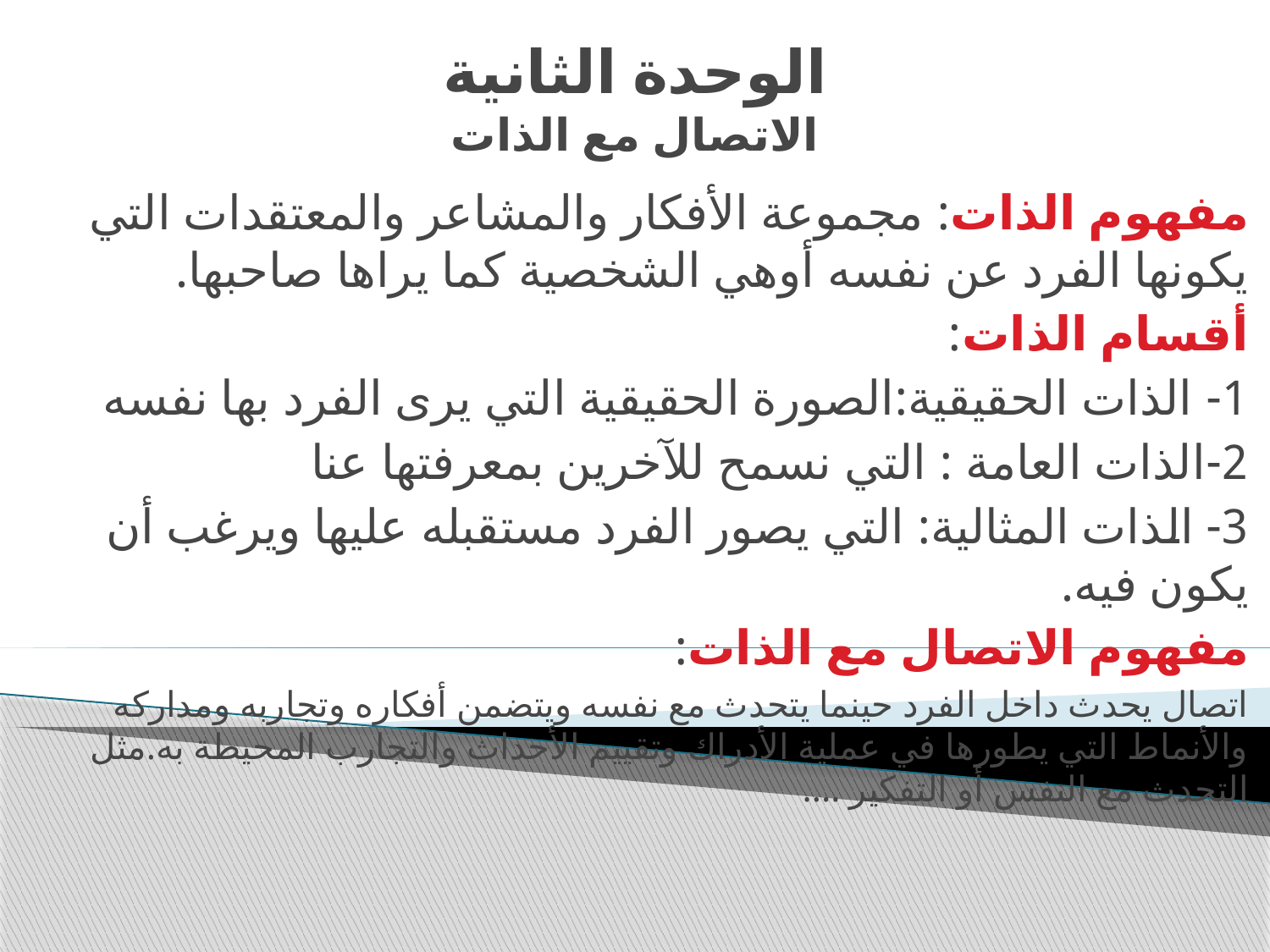

# الوحدة الثانية الاتصال مع الذات
مفهوم الذات: مجموعة الأفكار والمشاعر والمعتقدات التي يكونها الفرد عن نفسه أوهي الشخصية كما يراها صاحبها.
أقسام الذات:
1- الذات الحقيقية:الصورة الحقيقية التي يرى الفرد بها نفسه
2-الذات العامة : التي نسمح للآخرين بمعرفتها عنا
3- الذات المثالية: التي يصور الفرد مستقبله عليها ويرغب أن يكون فيه.
مفهوم الاتصال مع الذات:
اتصال يحدث داخل الفرد حينما يتحدث مع نفسه ويتضمن أفكاره وتجاربه ومداركه والأنماط التي يطورها في عملية الأدراك وتقييم الأحداث والتجارب المحيطة به.مثل التحدث مع النفس أو التفكير ....